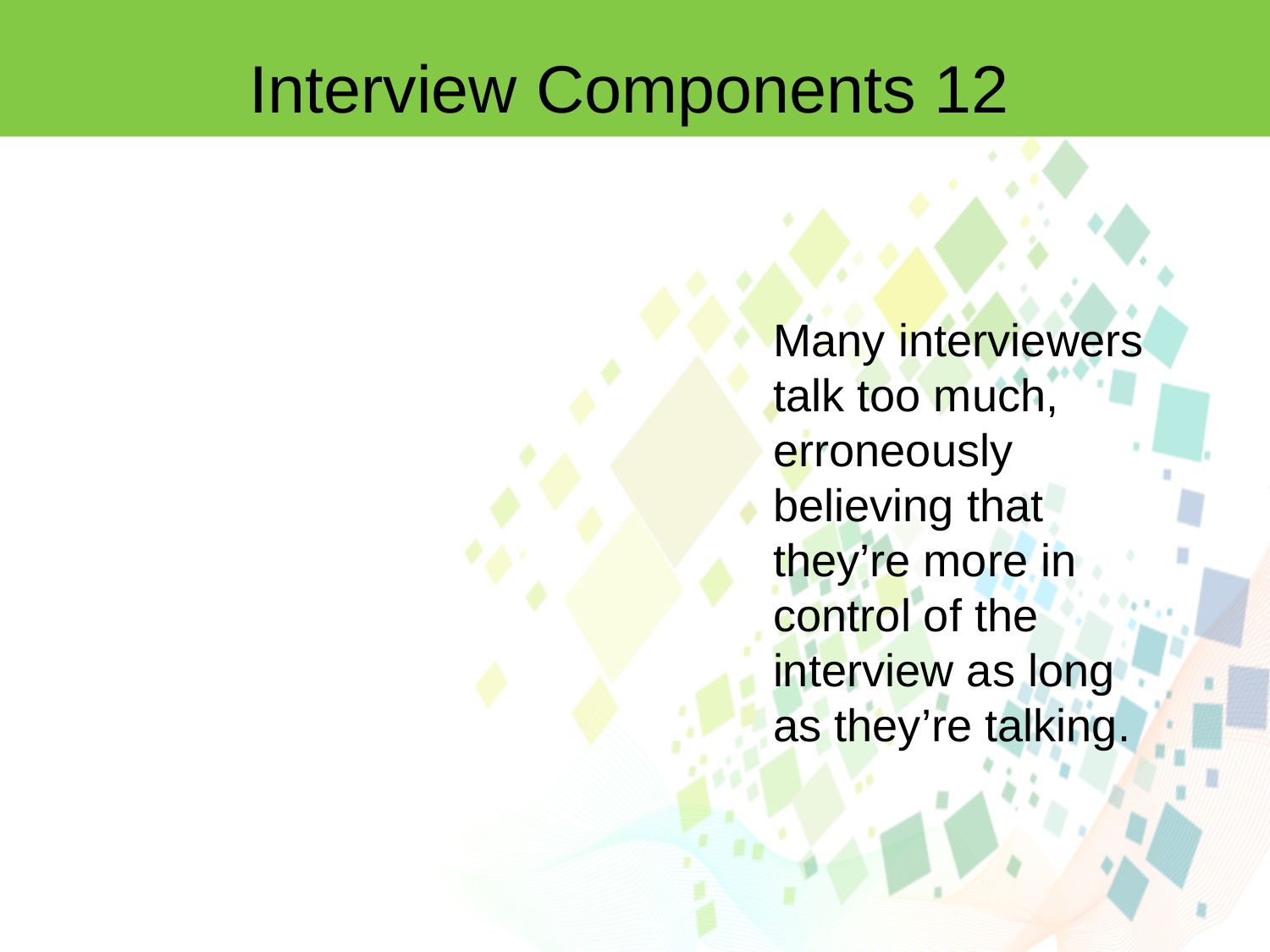

Interview Components 12
Many interviewers talk too much, erroneously believing that they’re more in control of the
interview as long as they’re talking.